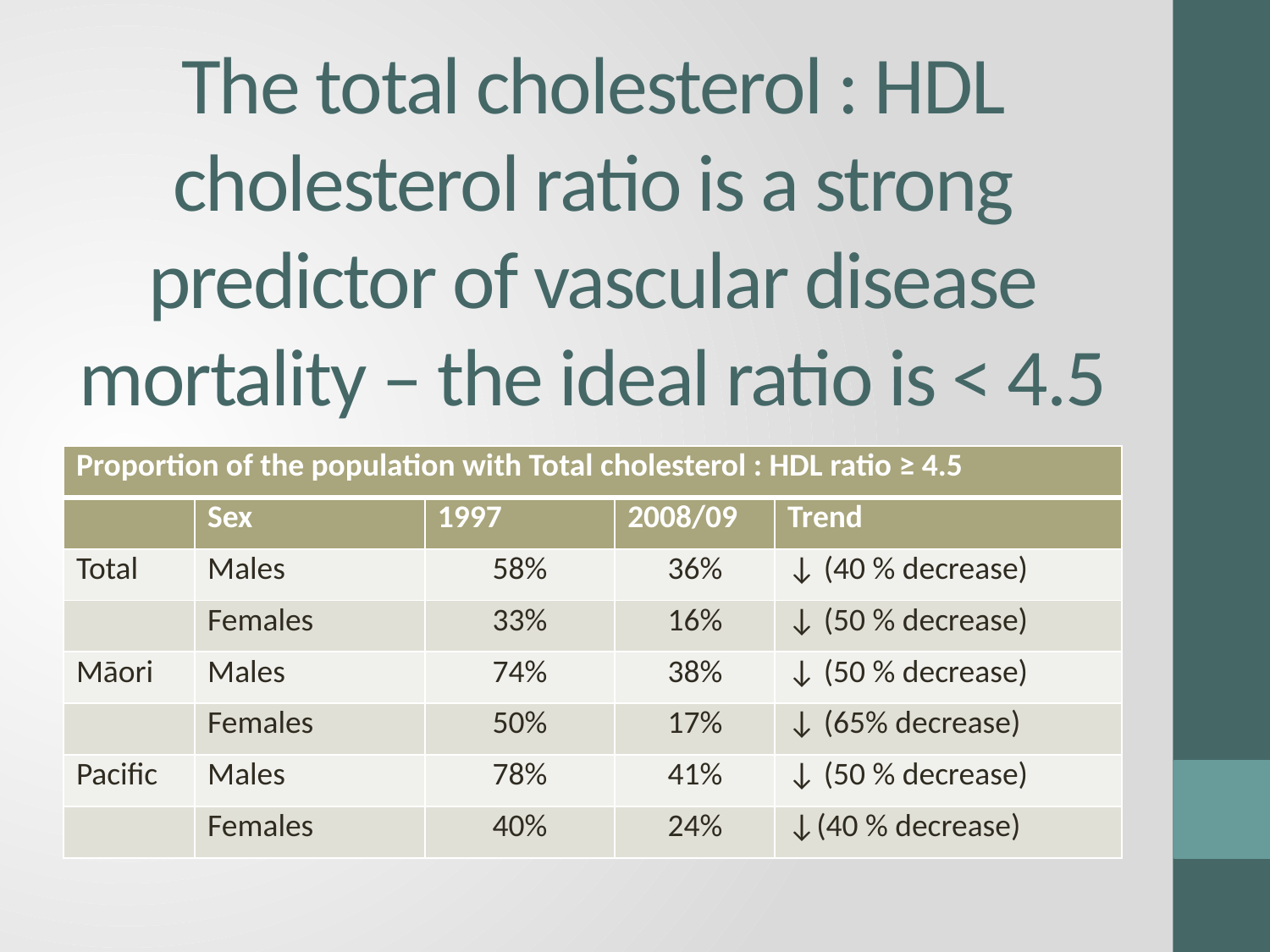

# The total cholesterol : HDL cholesterol ratio is a strong predictor of vascular disease mortality – the ideal ratio is < 4.5
| Proportion of the population with Total cholesterol : HDL ratio ≥ 4.5 |  |  |  |  |
| --- | --- | --- | --- | --- |
|  | Sex | 1997 | 2008/09 | Trend |
| Total | Males | 58% | 36% | ↓ (40 % decrease) |
|  | Females | 33% | 16% | ↓ (50 % decrease) |
| Māori | Males | 74% | 38% | ↓ (50 % decrease) |
|  | Females | 50% | 17% | ↓ (65% decrease) |
| Pacific | Males | 78% | 41% | ↓ (50 % decrease) |
|  | Females | 40% | 24% | ↓(40 % decrease) |